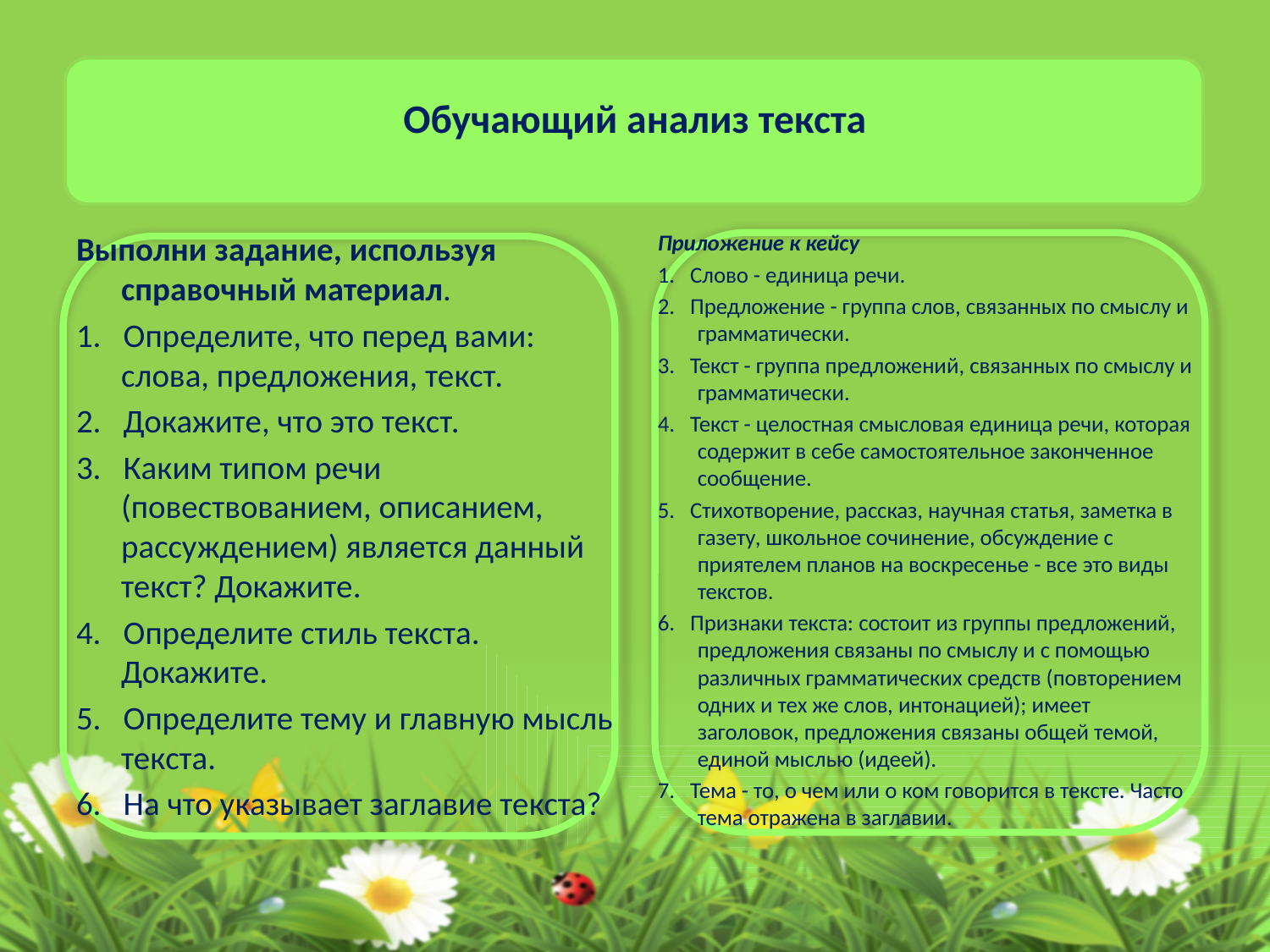

# Обучающий анализ текста
Выполни задание, используя справочный материал.
1.   Определите, что перед вами: слова, предложения, текст.
2.   Докажите, что это текст.
3.   Каким типом речи (повествованием, описанием, рассуждением) является данный текст? Докажите.
4.   Определите стиль текста. Докажите.
5.   Определите тему и главную мысль текста.
6.   На что указывает заглавие текста?

Приложение к кейсу
1.   Слово - единица речи.
2.   Предложение - группа слов, связанных по смыслу и грамматически.
3.   Текст - группа предложений, связанных по смыслу и грамматически.
4.   Текст - целостная смысловая единица речи, которая содержит в себе самостоятельное законченное сообщение.
5.   Стихотворение, рассказ, научная статья, заметка в газету, школьное сочинение, обсуждение с приятелем планов на воскресенье - все это виды текстов.
6.   Признаки текста: состоит из группы предложений, предложения связаны по смыслу и с помощью различных грамматических средств (повторением одних и тех же слов, интонацией); имеет заголовок, предложения связаны общей темой, единой мыслью (идеей).
7.   Тема - то, о чем или о ком говорится в тексте. Часто тема отражена в заглавии.